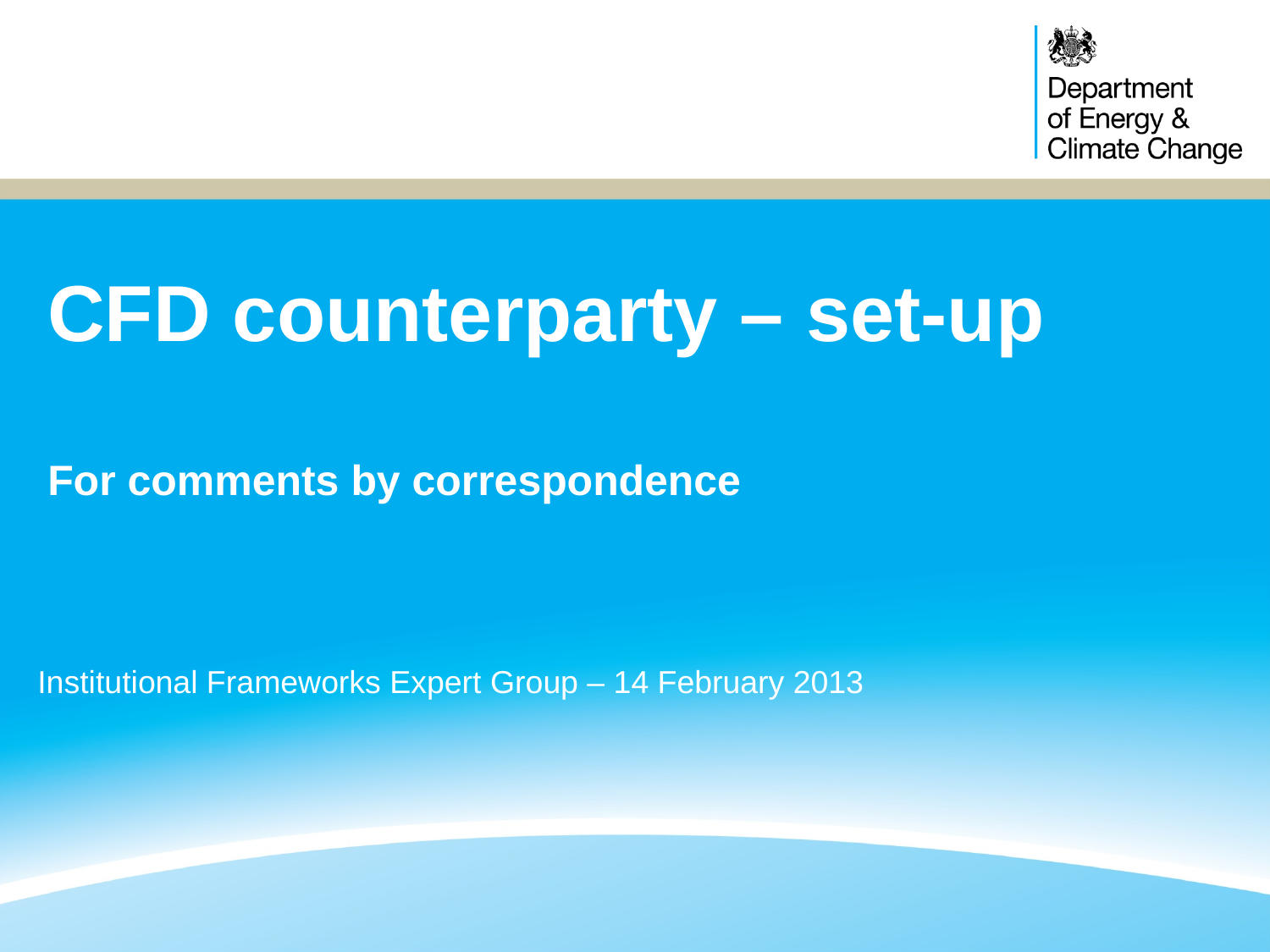

# CFD counterparty – set-up For comments by correspondence
Institutional Frameworks Expert Group – 14 February 2013